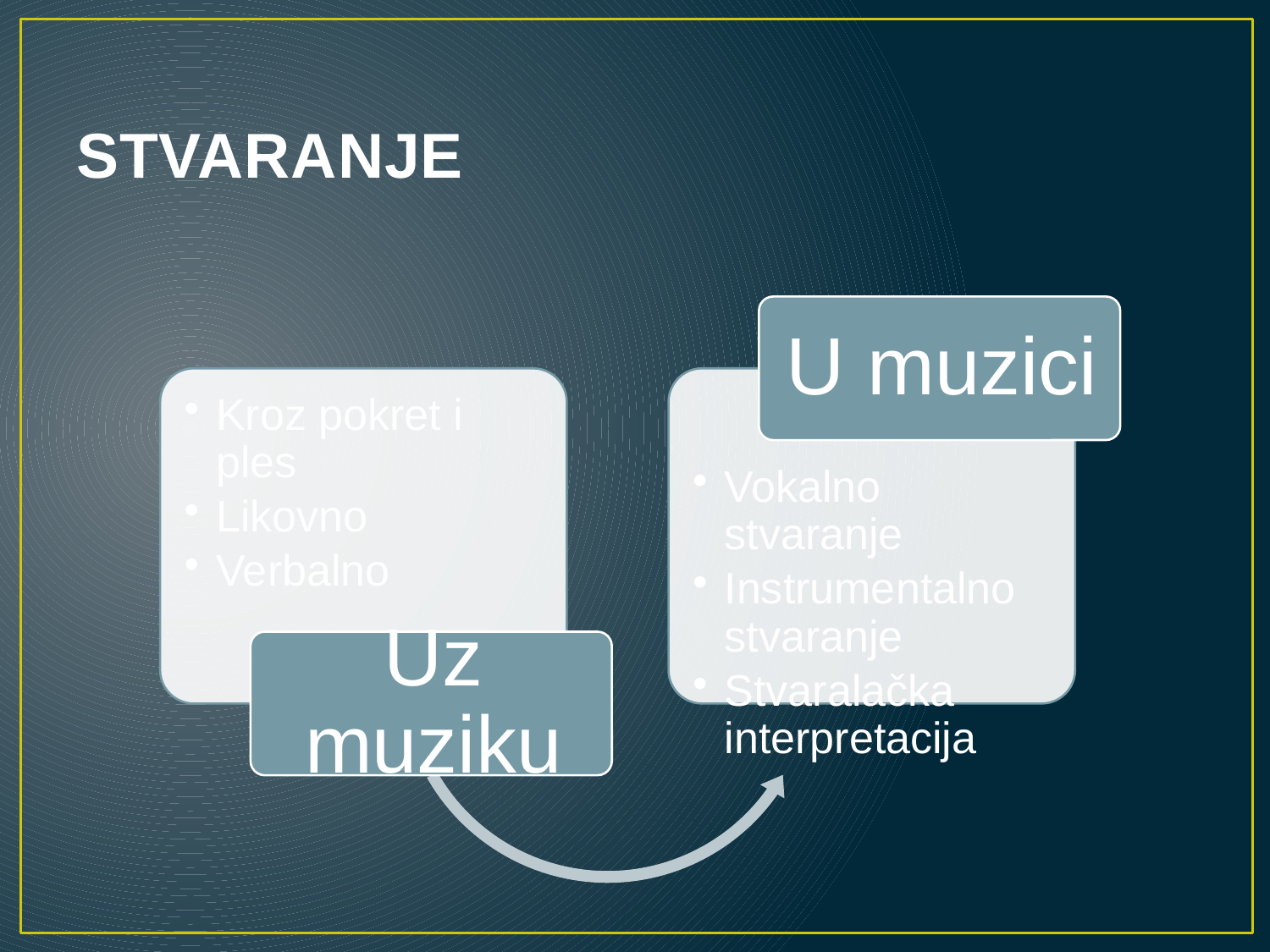

# STVARANJE
Kroz pokret i ples
Likovno
Verbalno
Uz muziku
Vokalno stvaranje
Instrumentalno stvaranje
Stvaralačka interpretacija
U muzici